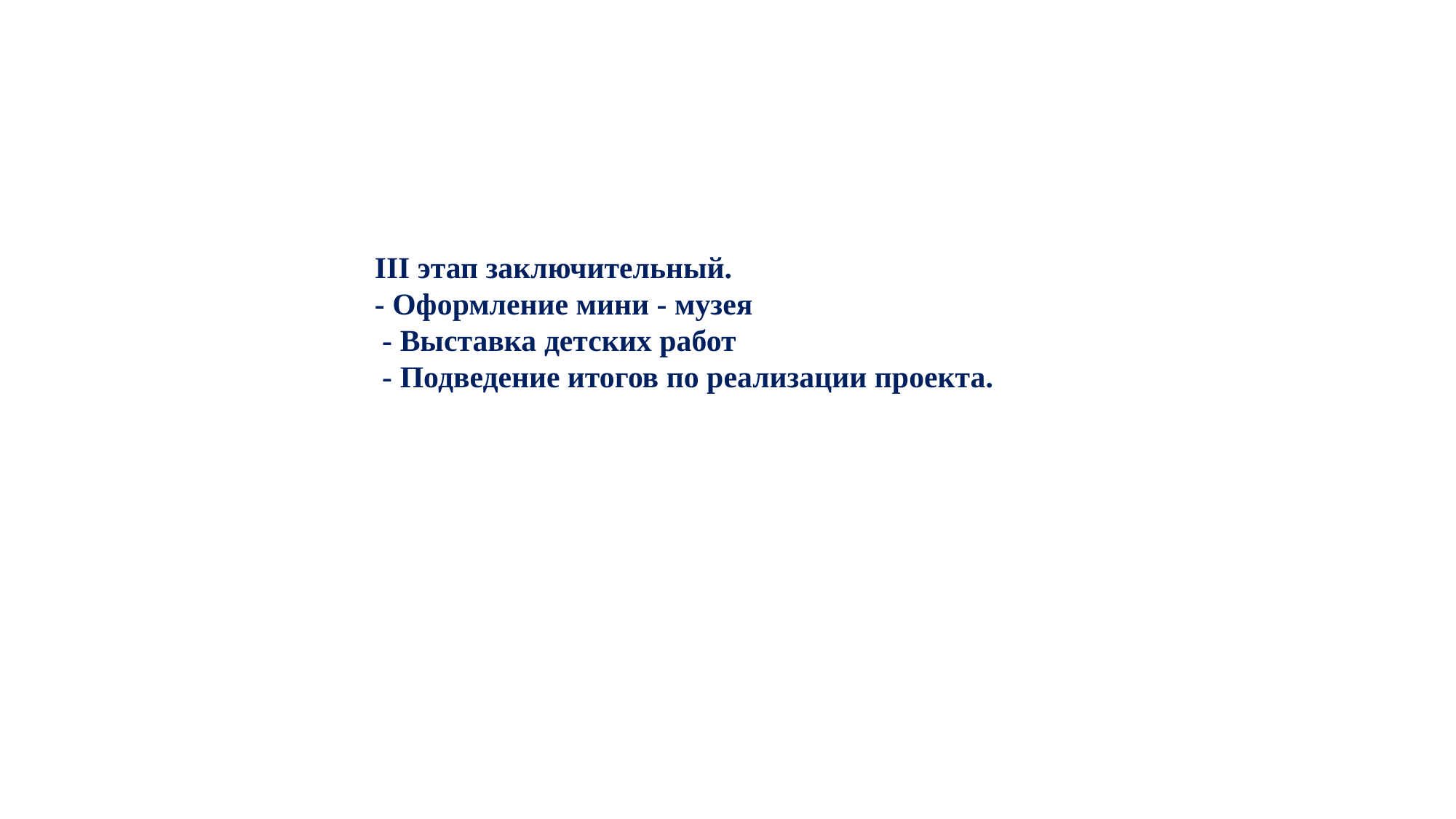

III этап заключительный.
- Оформление мини - музея
 - Выставка детских работ
 - Подведение итогов по реализации проекта.